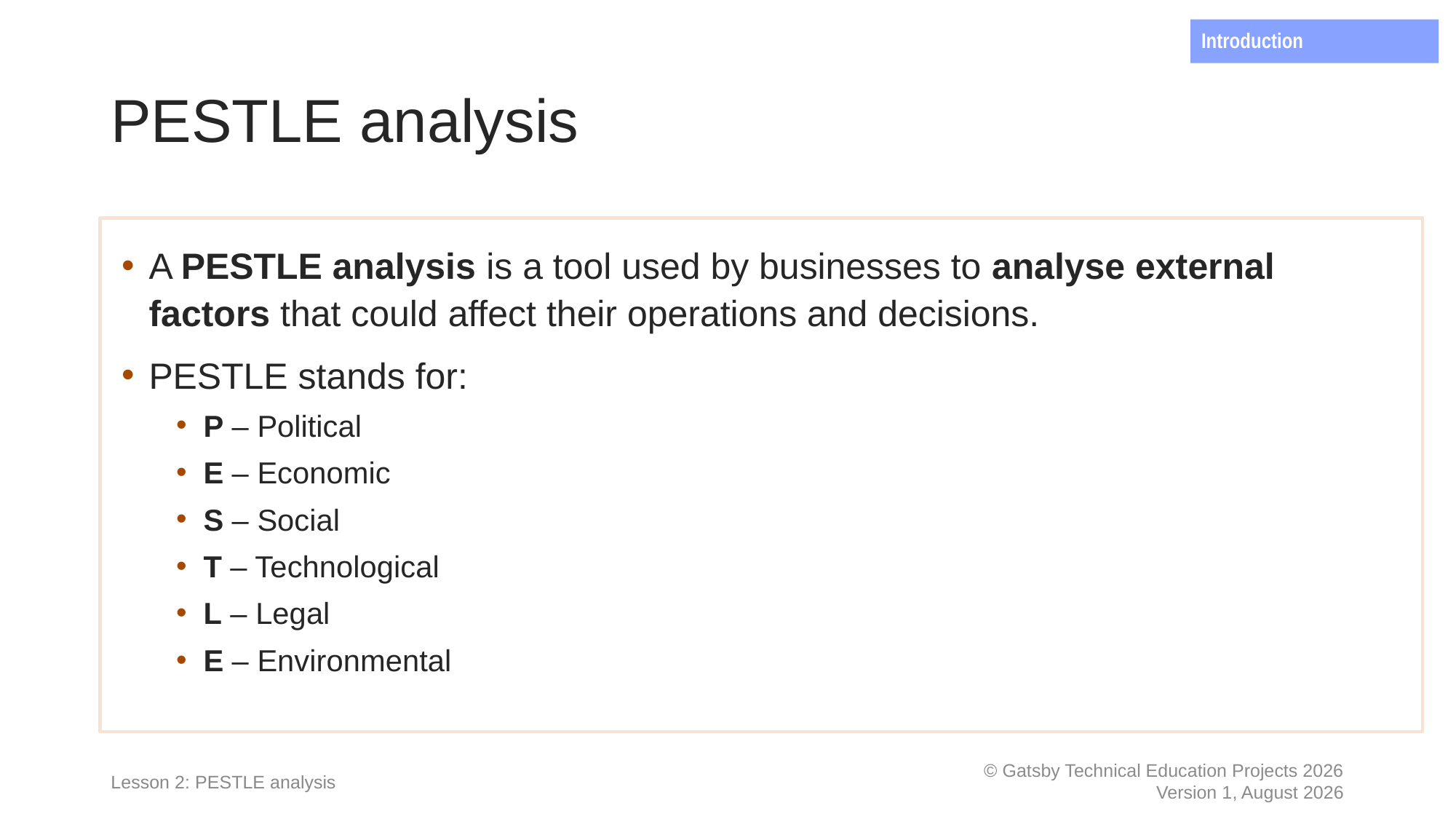

Introduction
# PESTLE analysis
A PESTLE analysis is a tool used by businesses to analyse external factors that could affect their operations and decisions.
PESTLE stands for:
P – Political
E – Economic
S – Social
T – Technological
L – Legal
E – Environmental

Lesson 2: PESTLE analysis